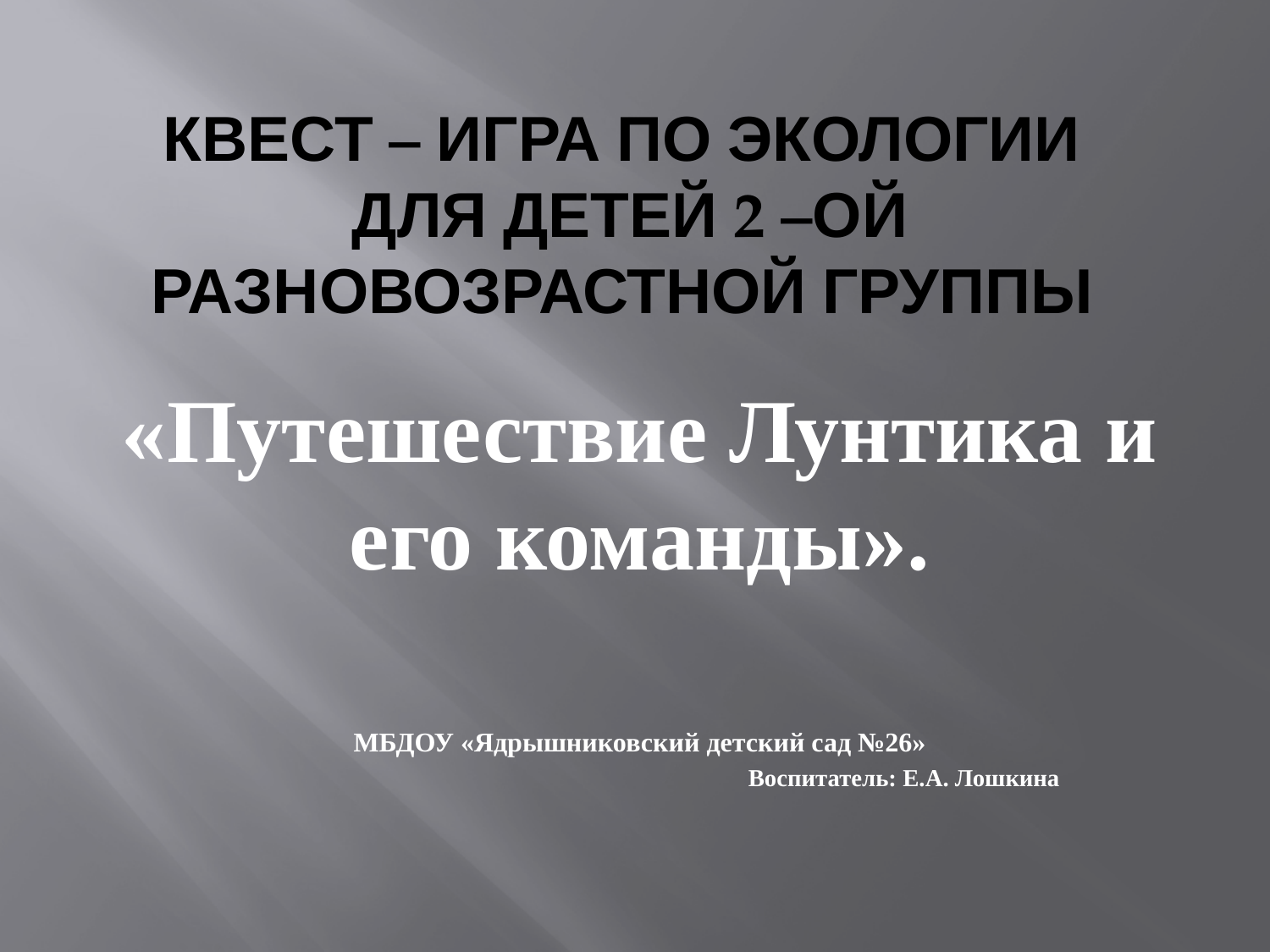

# Квест – игра по экологии для детей 2 –ой разновозрастной группы
«Путешествие Лунтика и его команды».

МБДОУ «Ядрышниковский детский сад №26»
                                                                                      Воспитатель: Е.А. Лошкина